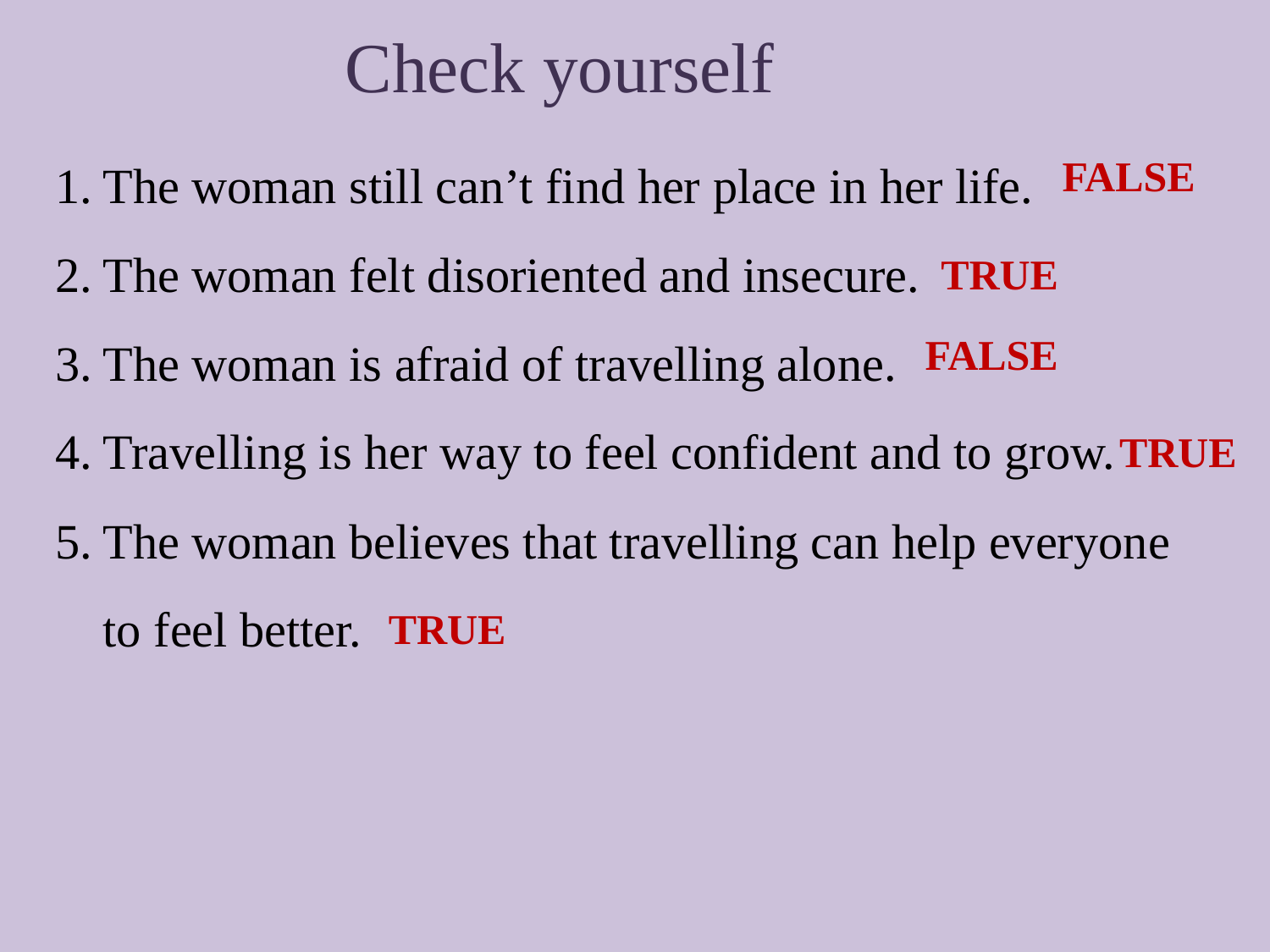

Check yourself
The woman still can’t find her place in her life.
The woman felt disoriented and insecure.
The woman is afraid of travelling alone.
Travelling is her way to feel confident and to grow.
The woman believes that travelling can help everyone to feel better.
FALSE
TRUE
FALSE
TRUE
TRUE